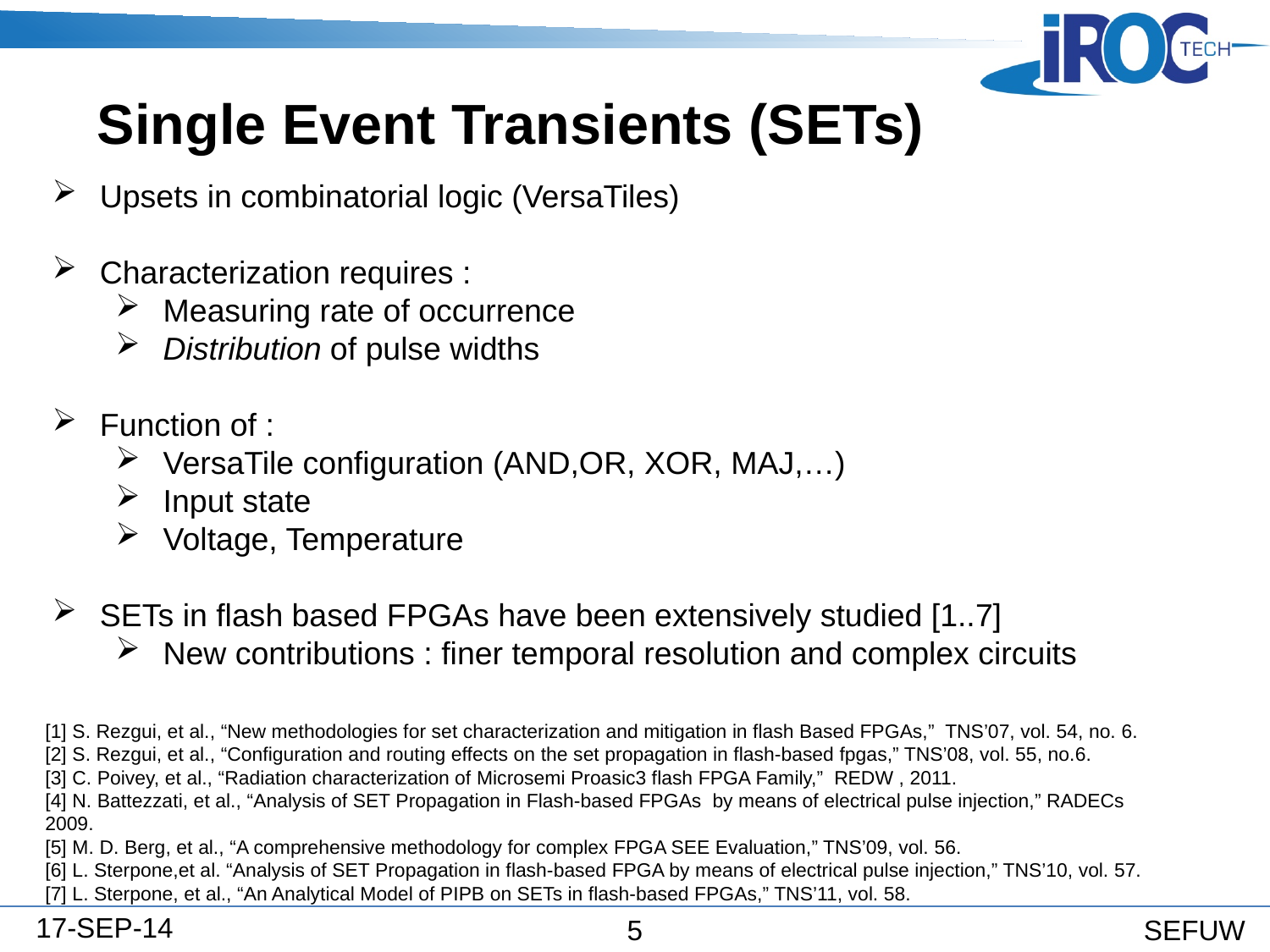

# Single Event Transients (SETs)
Upsets in combinatorial logic (VersaTiles)

Characterization requires :
Measuring rate of occurrence
Distribution of pulse widths

Function of :
VersaTile configuration (AND,OR, XOR, MAJ,…)
Input state
Voltage, Temperature

SETs in flash based FPGAs have been extensively studied [1..7]
New contributions : finer temporal resolution and complex circuits

[1] S. Rezgui, et al., “New methodologies for set characterization and mitigation in flash Based FPGAs,”  TNS’07, vol. 54, no. 6.
[2] S. Rezgui, et al., “Configuration and routing effects on the set propagation in flash-based fpgas,” TNS’08, vol. 55, no.6.
[3] C. Poivey, et al., “Radiation characterization of Microsemi Proasic3 flash FPGA Family,”  REDW , 2011.
[4] N. Battezzati, et al., “Analysis of SET Propagation in Flash-based FPGAs  by means of electrical pulse injection,” RADECs 2009.
[5] M. D. Berg, et al., “A comprehensive methodology for complex FPGA SEE Evaluation,” TNS’09, vol. 56.
[6] L. Sterpone,et al. “Analysis of SET Propagation in flash-based FPGA by means of electrical pulse injection,” TNS’10, vol. 57.
[7] L. Sterpone, et al., “An Analytical Model of PIPB on SETs in flash-based FPGAs,” TNS’11, vol. 58.